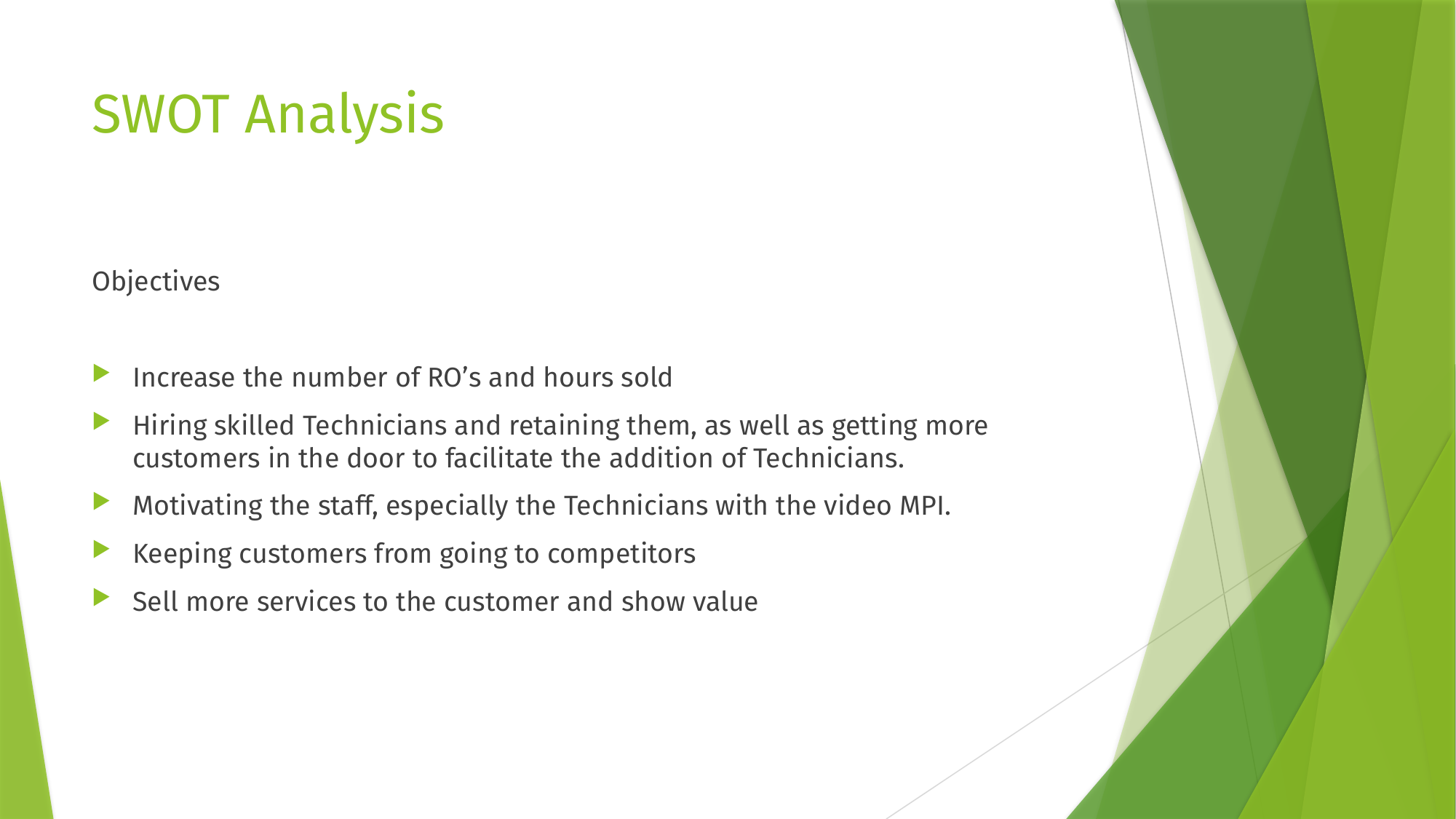

# SWOT Analysis
Objectives

Increase the number of RO’s and hours sold
Hiring skilled Technicians and retaining them, as well as getting more customers in the door to facilitate the addition of Technicians.
Motivating the staff, especially the Technicians with the video MPI.
Keeping customers from going to competitors
Sell more services to the customer and show value